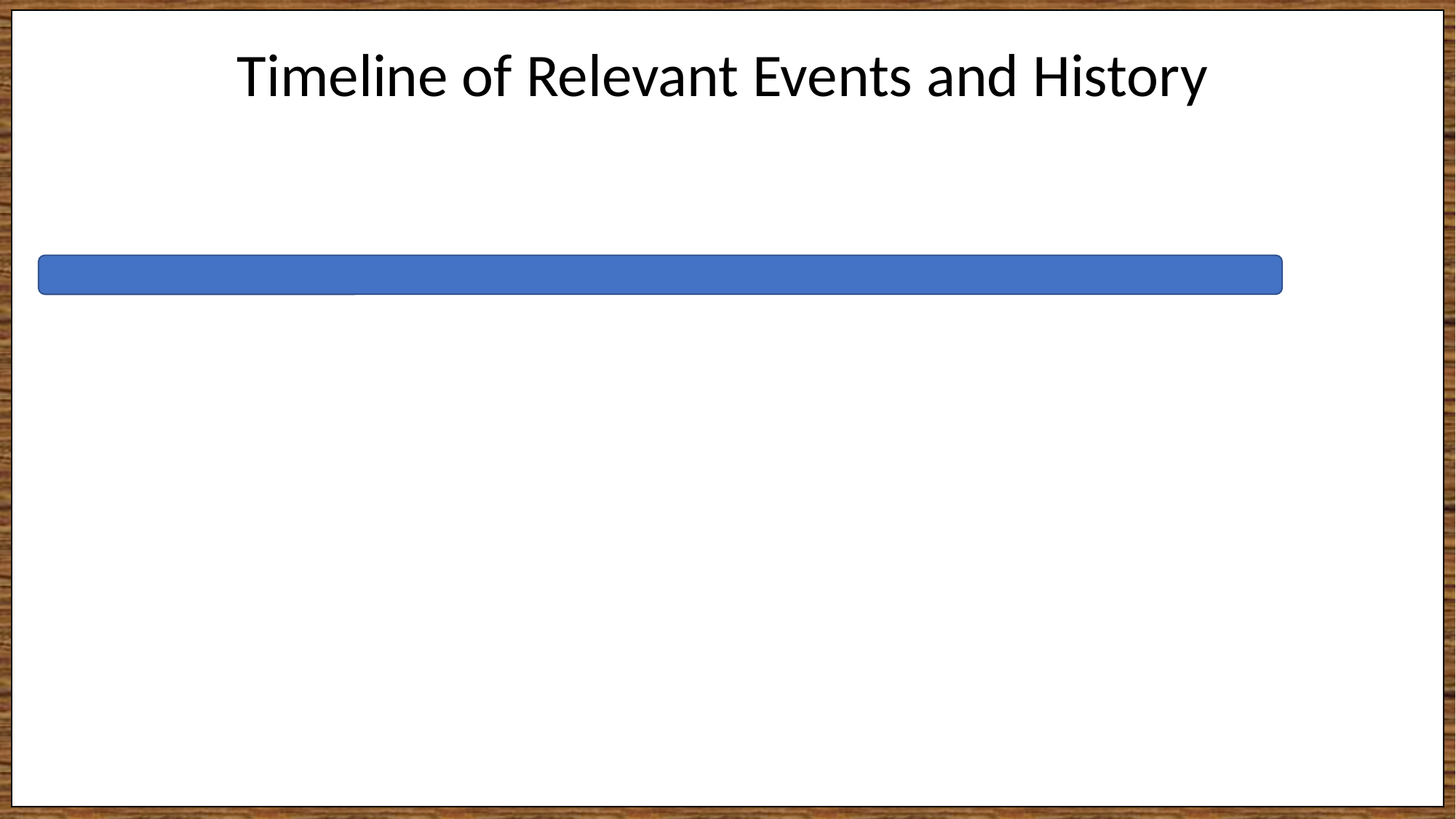

Paul, an apostle
Timeline of Relevant Events and History